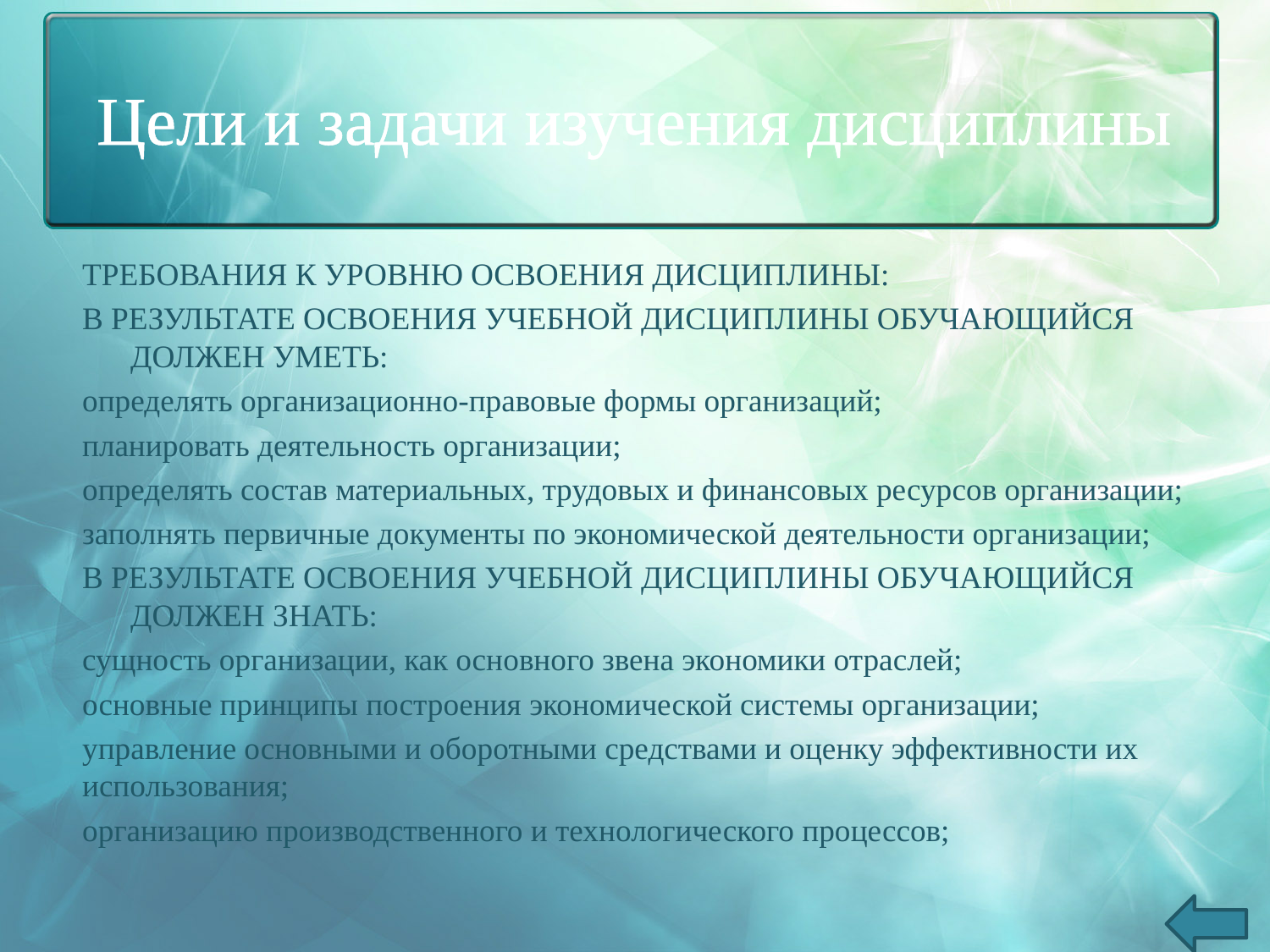

# Цели и задачи изучения дисциплины
Требования к уровню освоения дисциплины:
В результате освоения учебной дисциплины обучающийся должен уметь:
определять организационно-правовые формы организаций;
планировать деятельность организации;
определять состав материальных, трудовых и финансовых ресурсов организации;
заполнять первичные документы по экономической деятельности организации;
В результате освоения учебной дисциплины обучающийся должен знать:
сущность организации, как основного звена экономики отраслей;
основные принципы построения экономической системы организации;
управление основными и оборотными средствами и оценку эффективности их использования;
организацию производственного и технологического процессов;